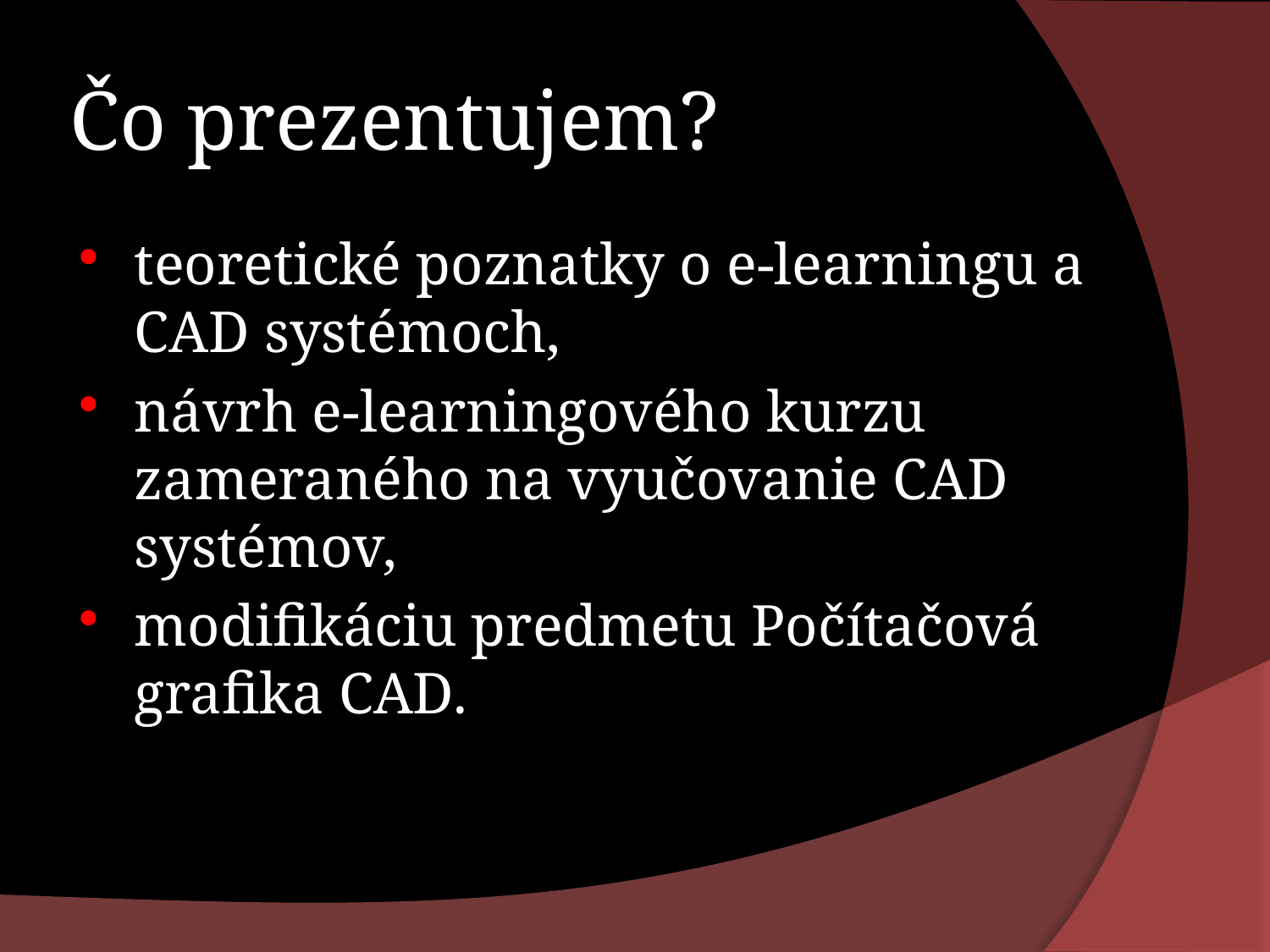

# Čo prezentujem?
teoretické poznatky o e-learningu a CAD systémoch,
návrh e-learningového kurzu zameraného na vyučovanie CAD systémov,
modifikáciu predmetu Počítačová grafika CAD.